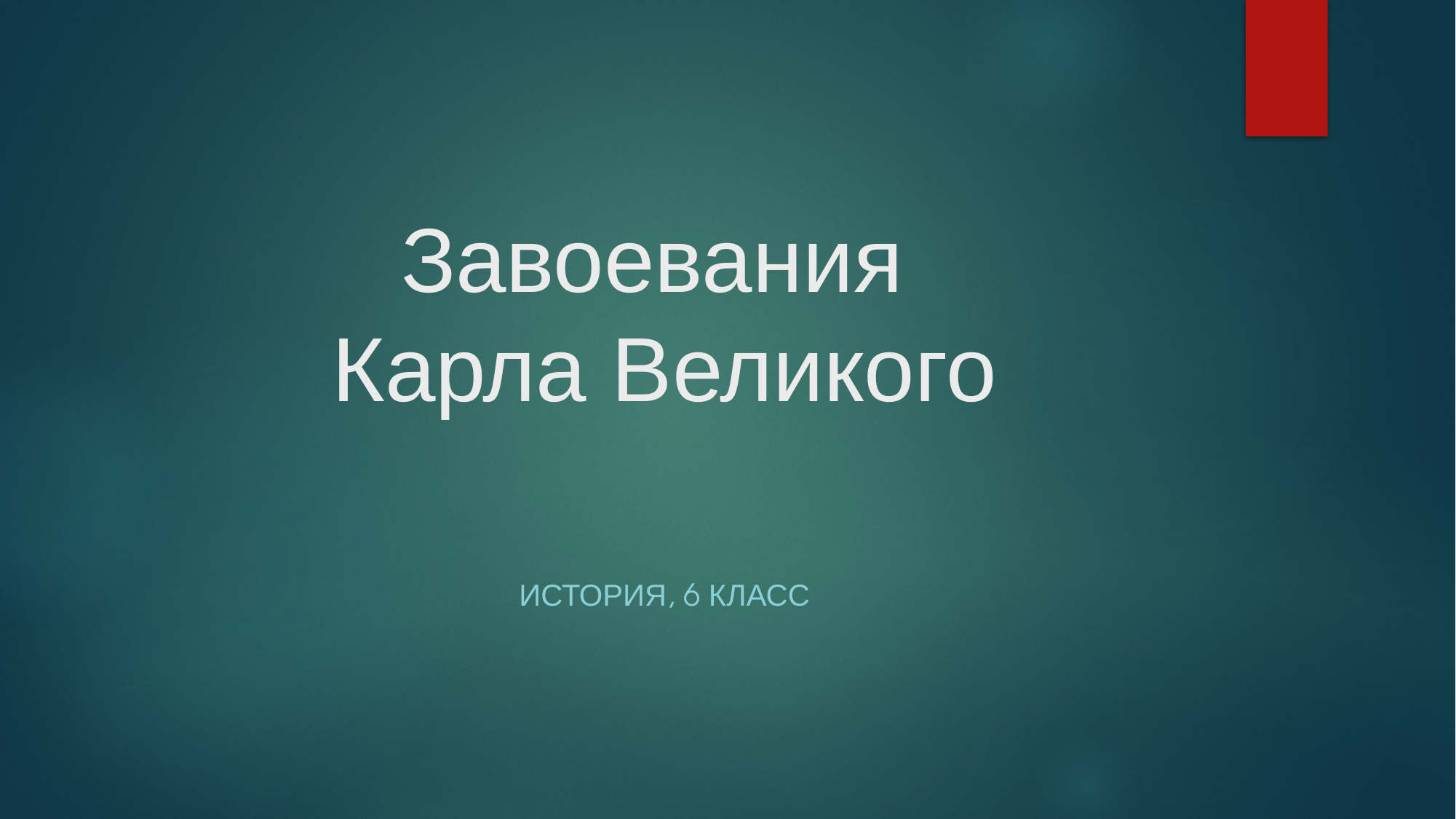

# Завоевания Карла Великого
История, 6 класс